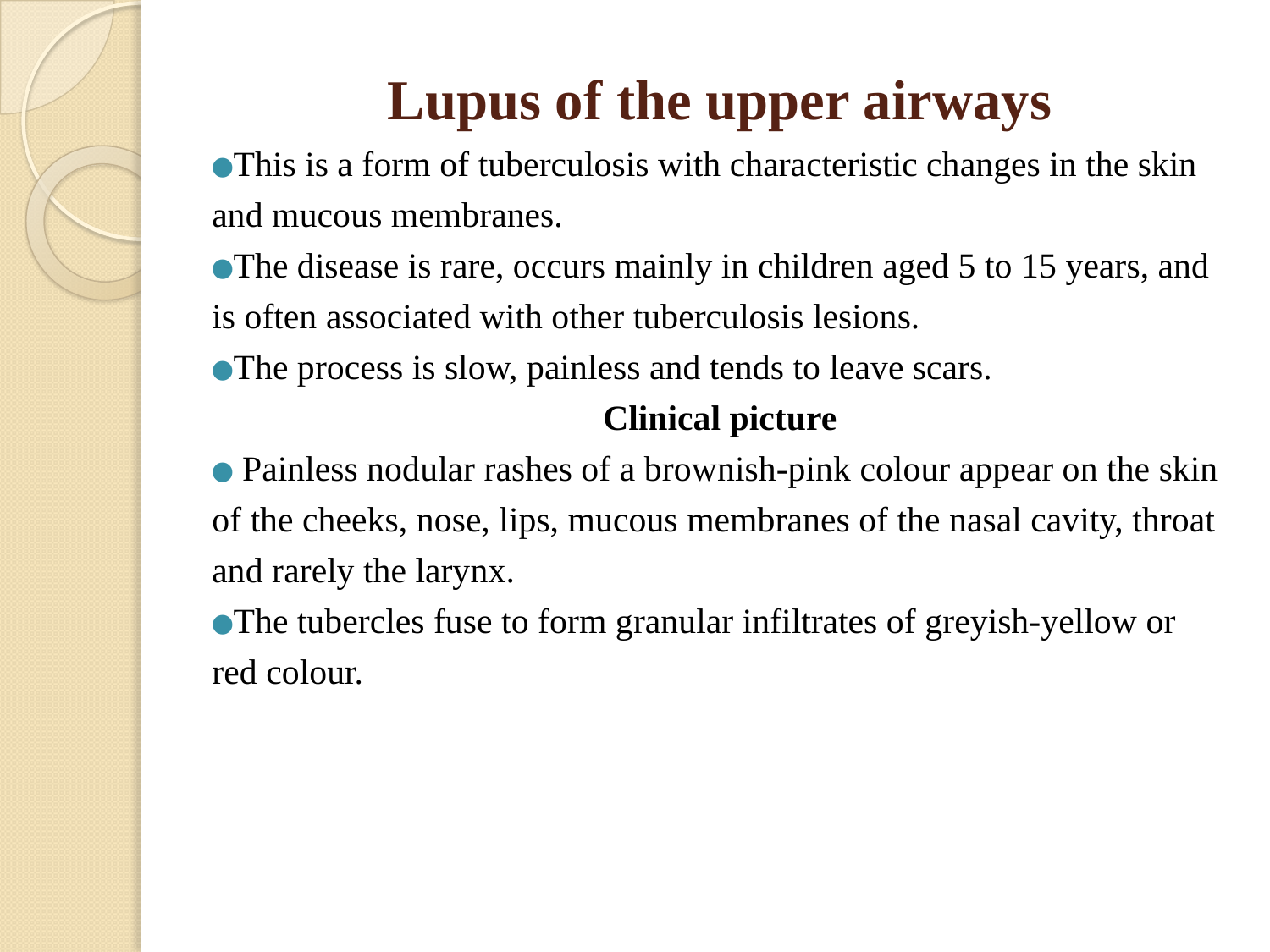

# Lupus of the upper airways
This is a form of tuberculosis with characteristic changes in the skin and mucous membranes.
The disease is rare, occurs mainly in children aged 5 to 15 years, and is often associated with other tuberculosis lesions.
The process is slow, painless and tends to leave scars.
Clinical picture
 Painless nodular rashes of a brownish-pink colour appear on the skin of the cheeks, nose, lips, mucous membranes of the nasal cavity, throat and rarely the larynx.
The tubercles fuse to form granular infiltrates of greyish-yellow or red colour.